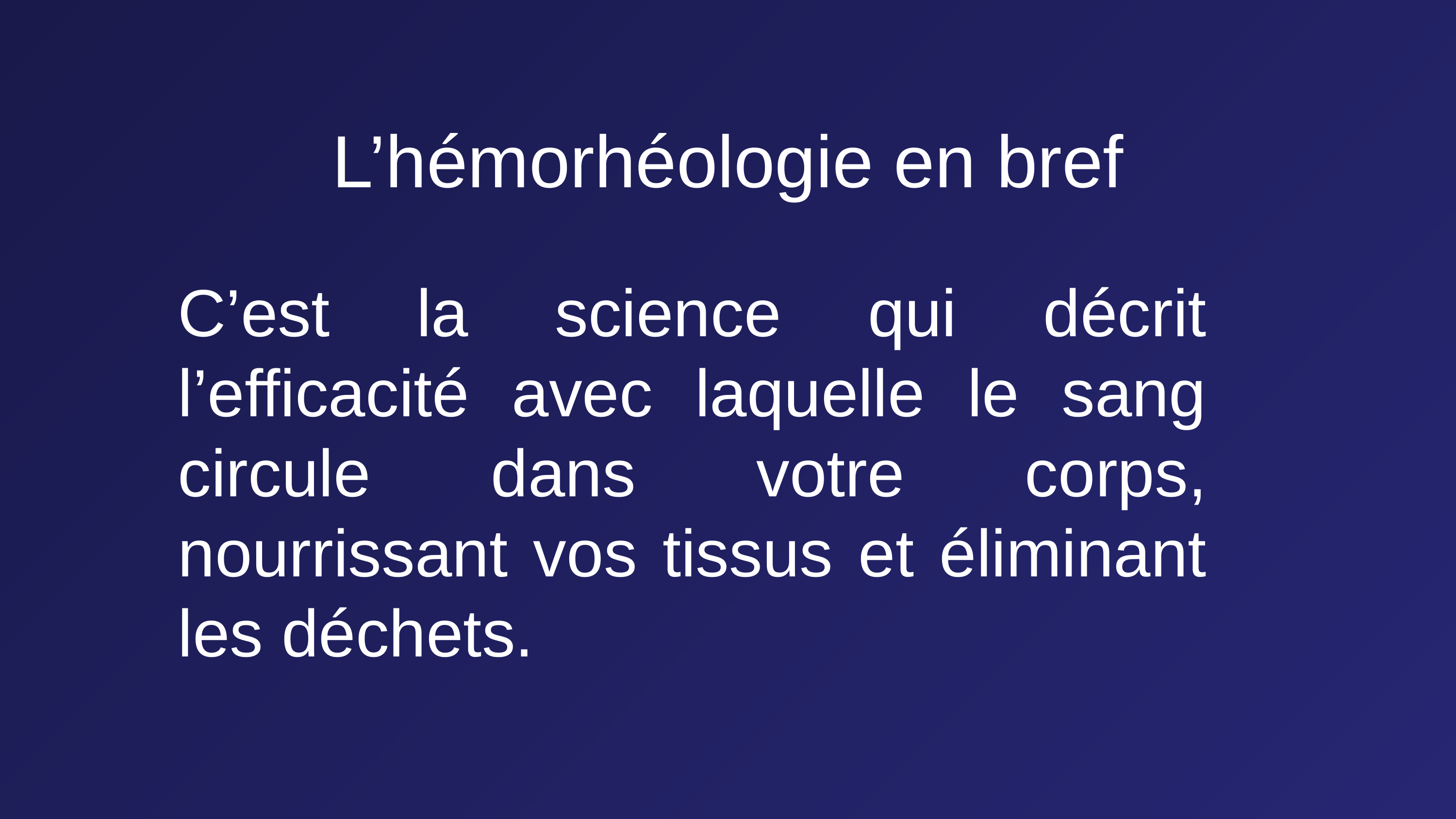

# L’hémorhéologie en bref
C’est la science qui décrit l’efficacité avec laquelle le sang circule dans votre corps, nourrissant vos tissus et éliminant les déchets.